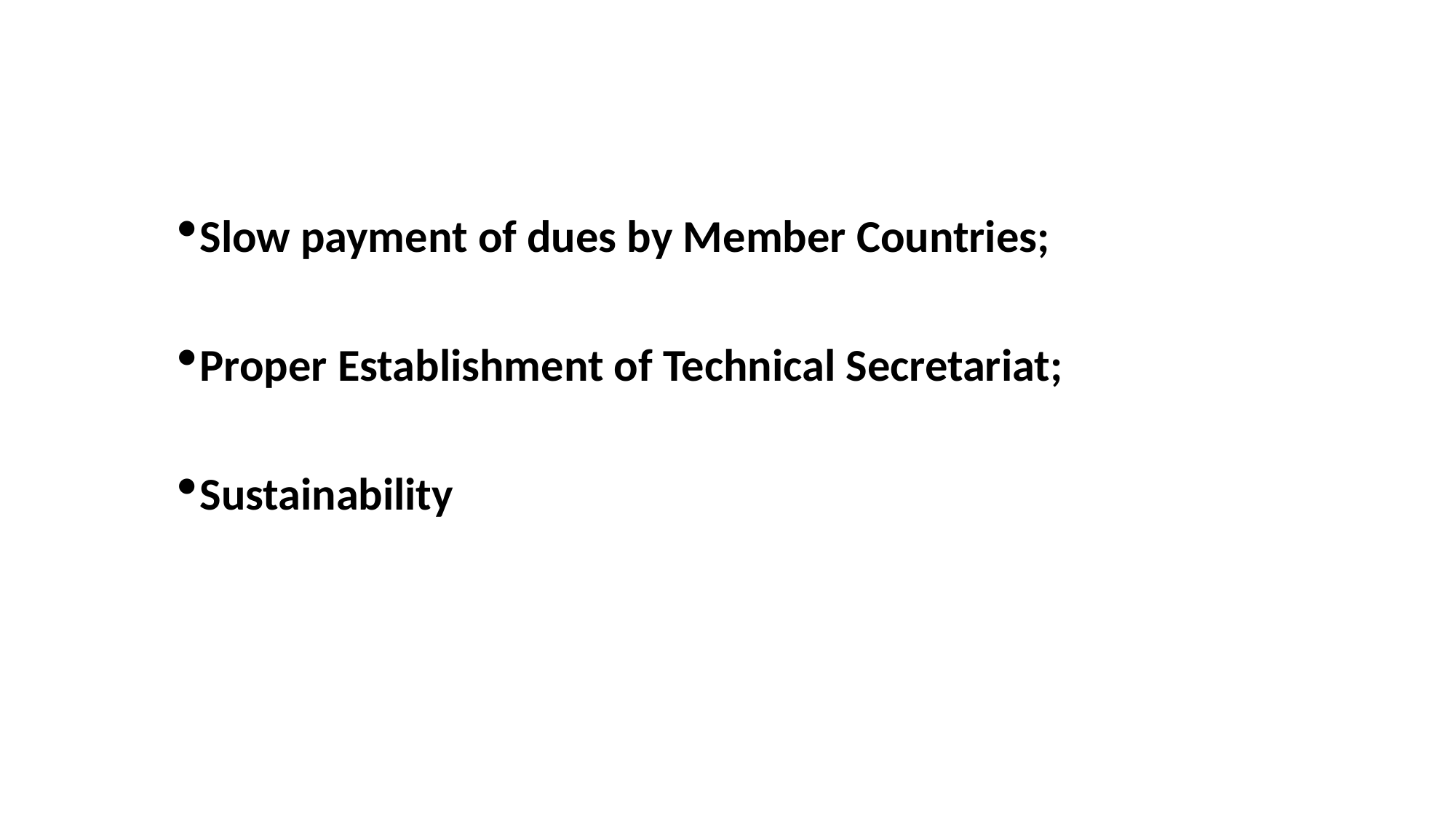

Slow payment of dues by Member Countries;

Proper Establishment of Technical Secretariat;

Sustainability